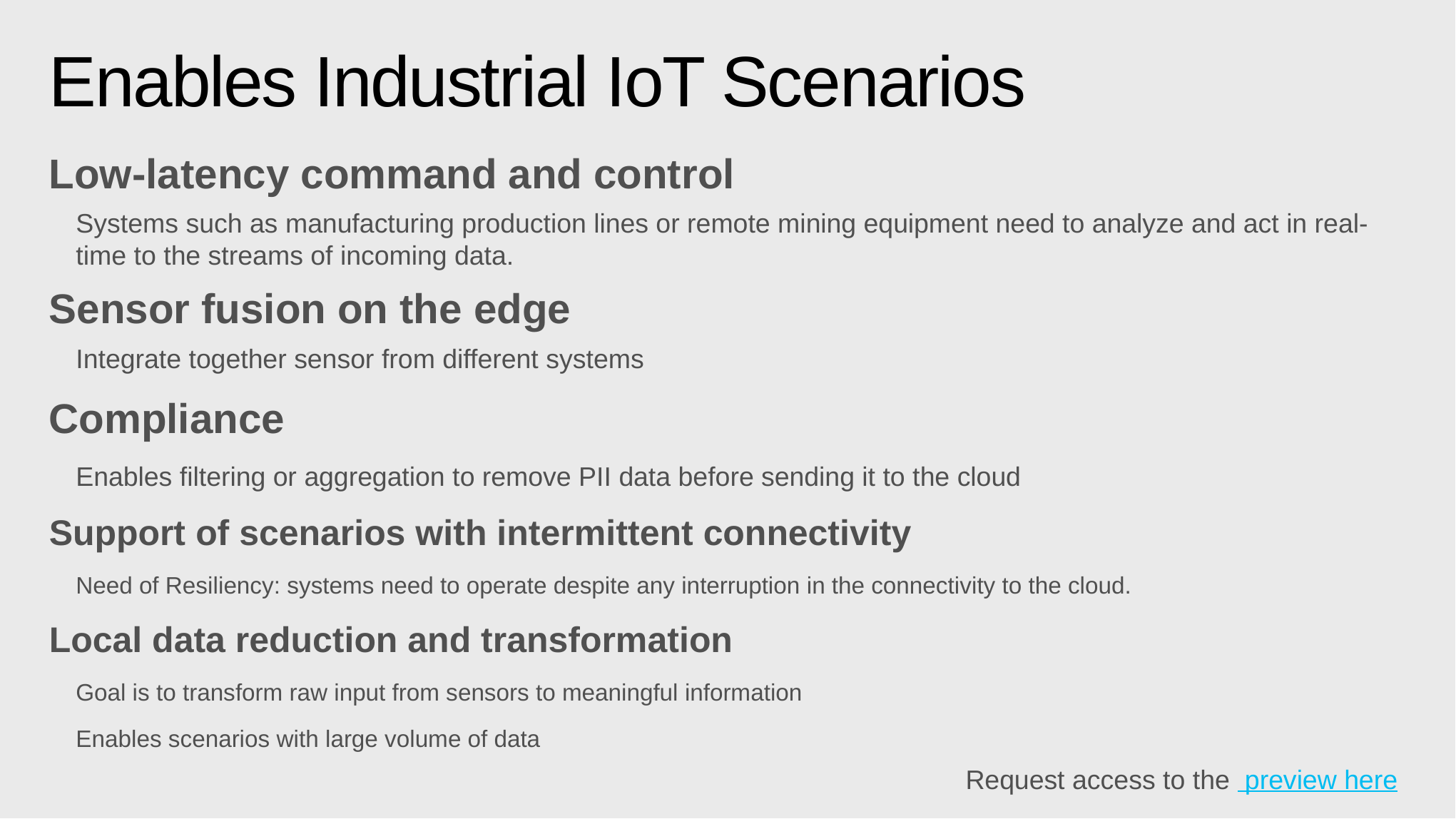

# Enables Industrial IoT Scenarios
Low-latency command and control
Systems such as manufacturing production lines or remote mining equipment need to analyze and act in real-time to the streams of incoming data.
Sensor fusion on the edge
Integrate together sensor from different systems
Compliance
Enables filtering or aggregation to remove PII data before sending it to the cloud
Support of scenarios with intermittent connectivity
Need of Resiliency: systems need to operate despite any interruption in the connectivity to the cloud.
Local data reduction and transformation
Goal is to transform raw input from sensors to meaningful information
Enables scenarios with large volume of data

Request access to the  preview here